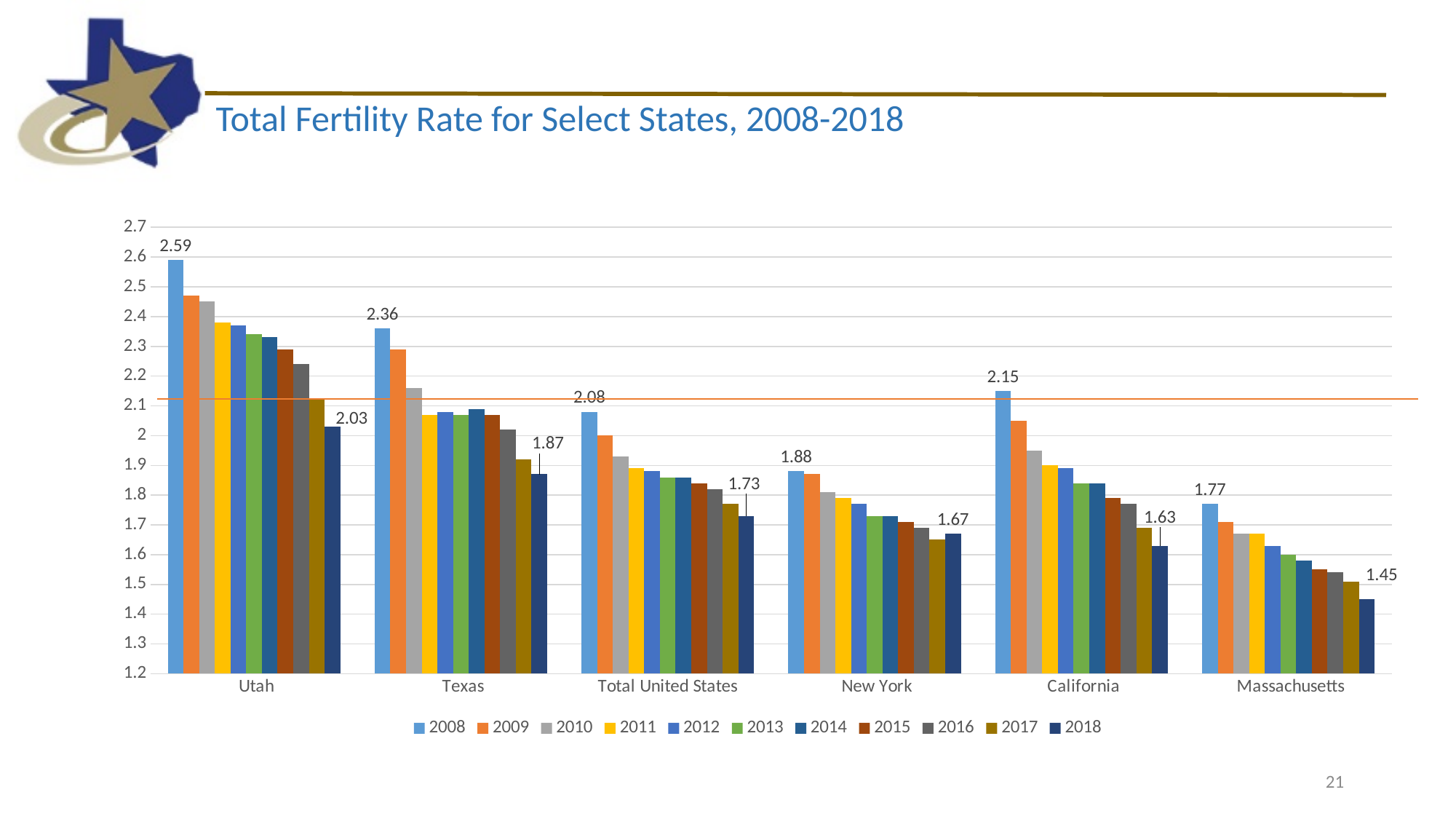

Total Fertility Rate for Select States, 2008-2018

### Chart

| Category | 2008 | 2009 | 2010 | 2011 | 2012 | 2013 | 2014 | 2015 | 2016 | 2017 | 2018 |
|---|---|---|---|---|---|---|---|---|---|---|---|
|  Utah | 2.59 | 2.47 | 2.45 | 2.38 | 2.37 | 2.34 | 2.33 | 2.29 | 2.24 | 2.12 | 2.03 |
|  Texas | 2.36 | 2.29 | 2.16 | 2.07 | 2.08 | 2.07 | 2.09 | 2.07 | 2.02 | 1.92 | 1.87 |
| Total United States | 2.08 | 2.0 | 1.93 | 1.89 | 1.88 | 1.86 | 1.86 | 1.84 | 1.82 | 1.77 | 1.73 |
|  New York | 1.88 | 1.87 | 1.81 | 1.79 | 1.77 | 1.73 | 1.73 | 1.71 | 1.69 | 1.65 | 1.67 |
|  California | 2.15 | 2.05 | 1.95 | 1.9 | 1.89 | 1.84 | 1.84 | 1.79 | 1.77 | 1.69 | 1.63 |
|  Massachusetts | 1.77 | 1.71 | 1.67 | 1.67 | 1.63 | 1.6 | 1.58 | 1.55 | 1.54 | 1.51 | 1.45 |
21